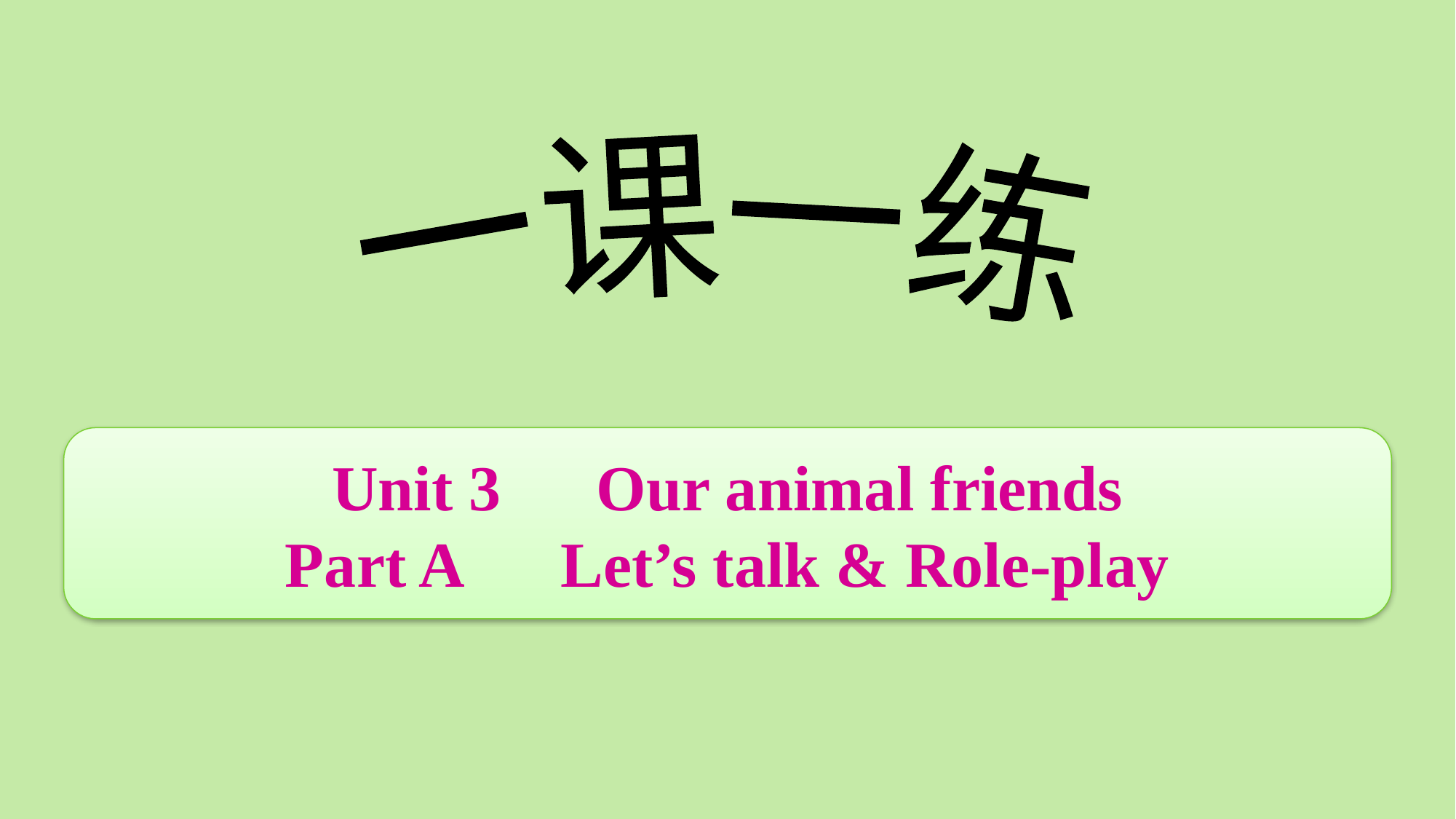

Unit 3　Our animal friends
Part A　Let’s talk & Role-play